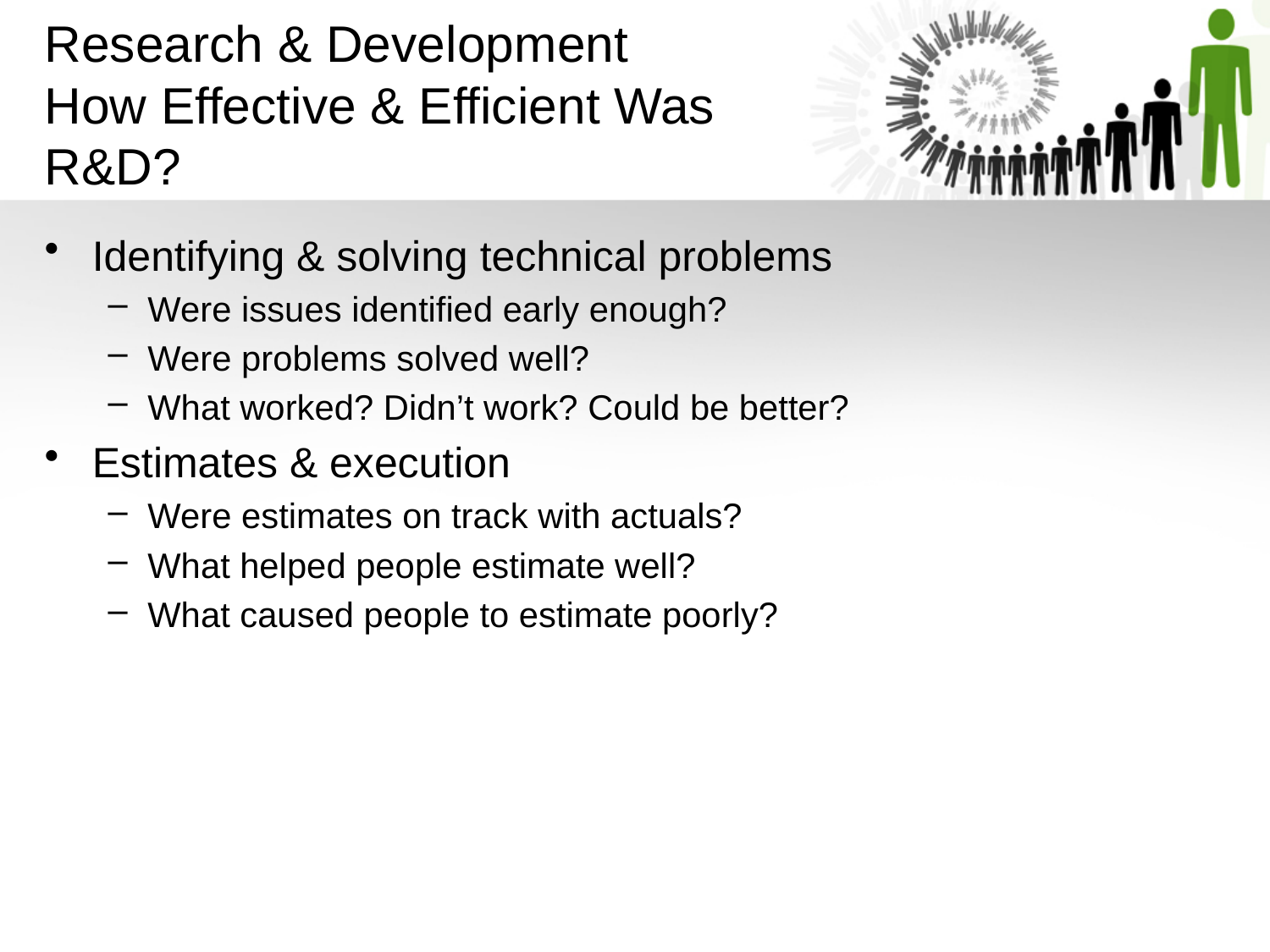

Research & Development
How Effective & Efficient Was R&D?
Identifying & solving technical problems
Were issues identified early enough?
Were problems solved well?
What worked? Didn’t work? Could be better?
Estimates & execution
Were estimates on track with actuals?
What helped people estimate well?
What caused people to estimate poorly?